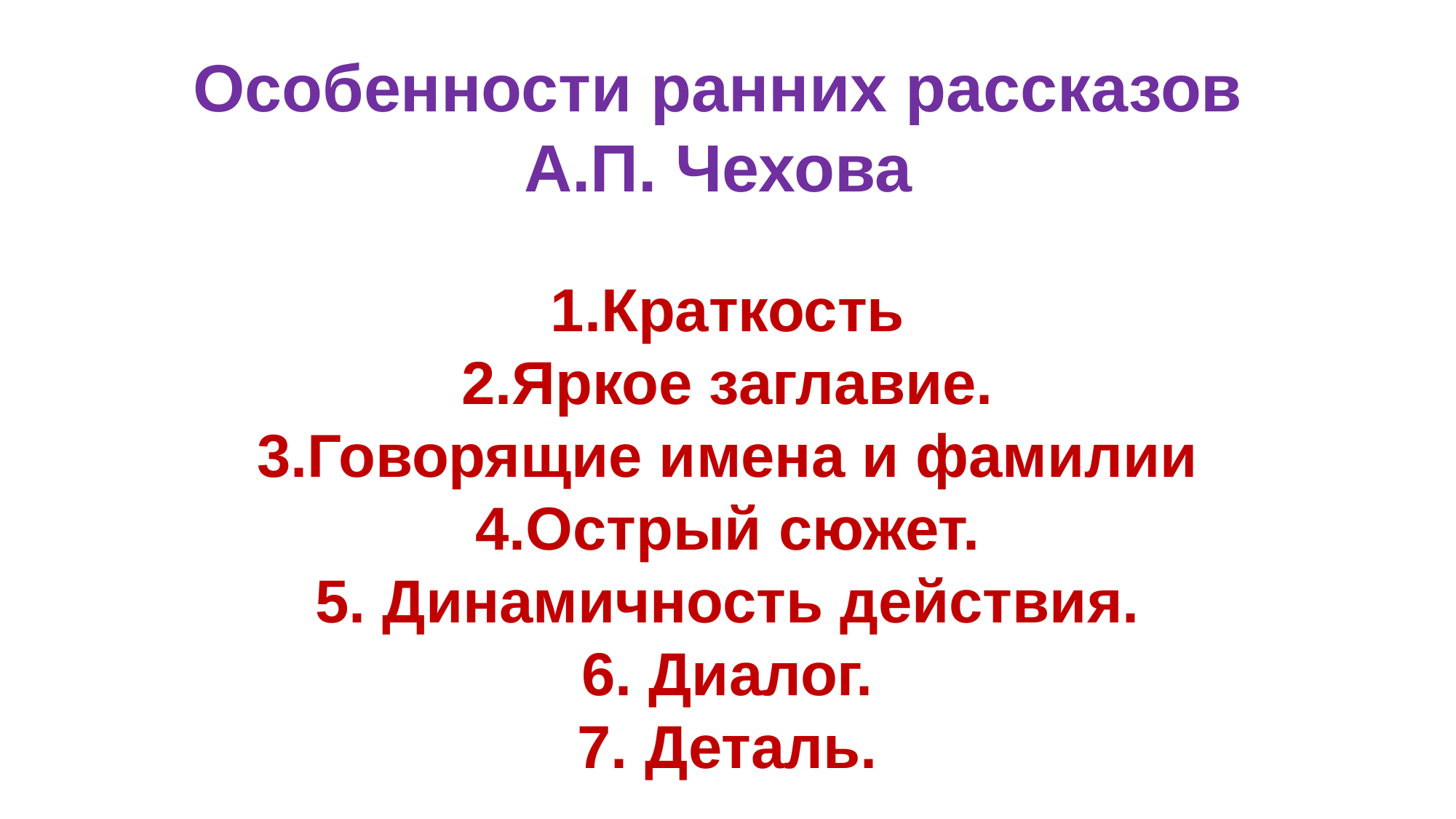

Особенности ранних рассказов
А.П. Чехова

1.Краткость
2.Яркое заглавие.
3.Говорящие имена и фамилии
4.Острый сюжет.
5. Динамичность действия.
6. Диалог.
7. Деталь.